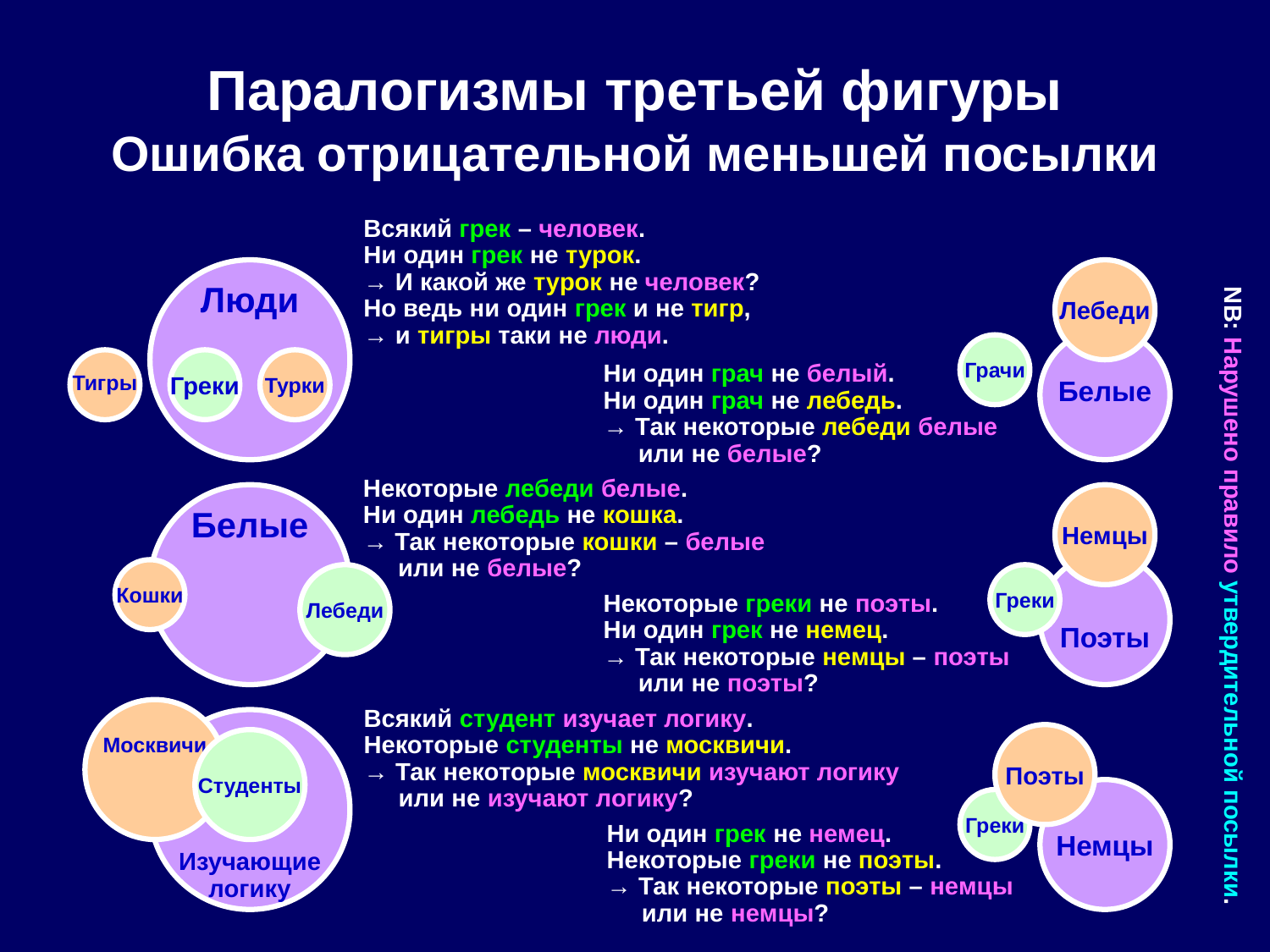

# Паралогизмы третьей фигуры Ошибка отрицательной меньшей посылки
Всякий грек – человек.
Ни один грек не турок.
→ И какой же турок не человек?
Но ведь ни один грек и не тигр,
→ и тигры таки не люди.
Люди
Лебеди
Белые
Грачи
Тигры
Греки
Турки
Ни один грач не белый.
Ни один грач не лебедь.
→ Так некоторые лебеди белые
     или не белые?
Некоторые лебеди белые.
Ни один лебедь не кошка.
→ Так некоторые кошки – белые
     или не белые?
Белые
Немцы
Поэты
Кошки
Лебеди
Греки
NB: Нарушено правило утвердительной посылки.
Некоторые греки не поэты.
Ни один грек не немец.
→ Так некоторые немцы – поэты
     или не поэты?
Москвичи
Всякий студент изучает логику.
Некоторые студенты не москвичи.
→ Так некоторые москвичи изучают логику
     или не изучают логику?
Изучающие
логику
Поэты
Студенты
Немцы
Греки
Ни один грек не немец.
Некоторые греки не поэты.
→ Так некоторые поэты – немцы
     или не немцы?